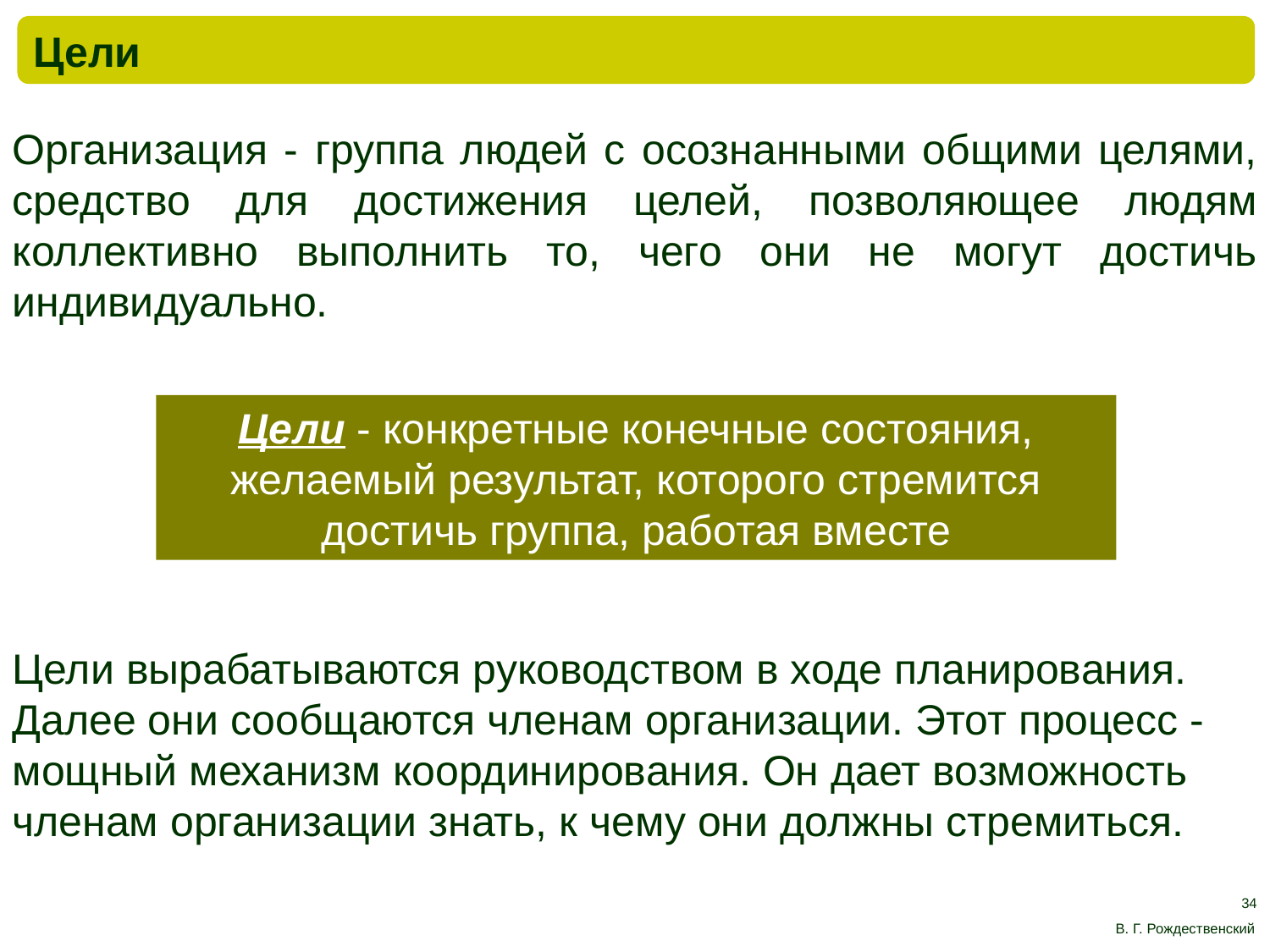

Цели
Организация - группа людей с осознанными общими целями, средство для достижения целей, позволяющее людям коллективно выполнить то, чего они не могут достичь индивидуально.
Цели - конкретные конечные состояния, желаемый результат, которого стремится достичь группа, работая вместе
Цели вырабатываются руководством в ходе планирования. Далее они сообщаются членам организации. Этот процесс - мощный механизм координирования. Он дает возможность членам организации знать, к чему они должны стремиться.
34
В. Г. Рождественский